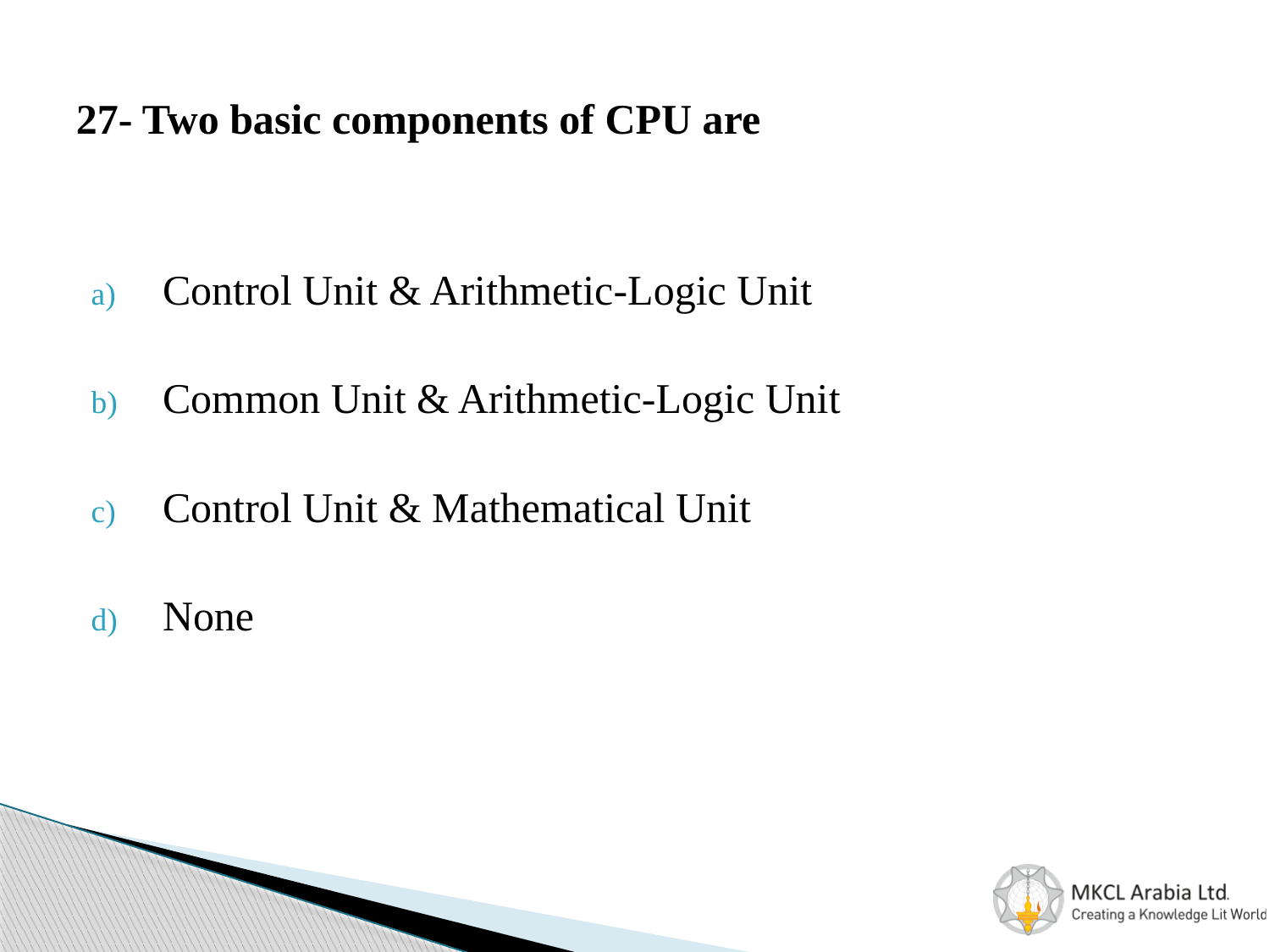

# 27- Two basic components of CPU are
Control Unit & Arithmetic-Logic Unit
Common Unit & Arithmetic-Logic Unit
Control Unit & Mathematical Unit
None